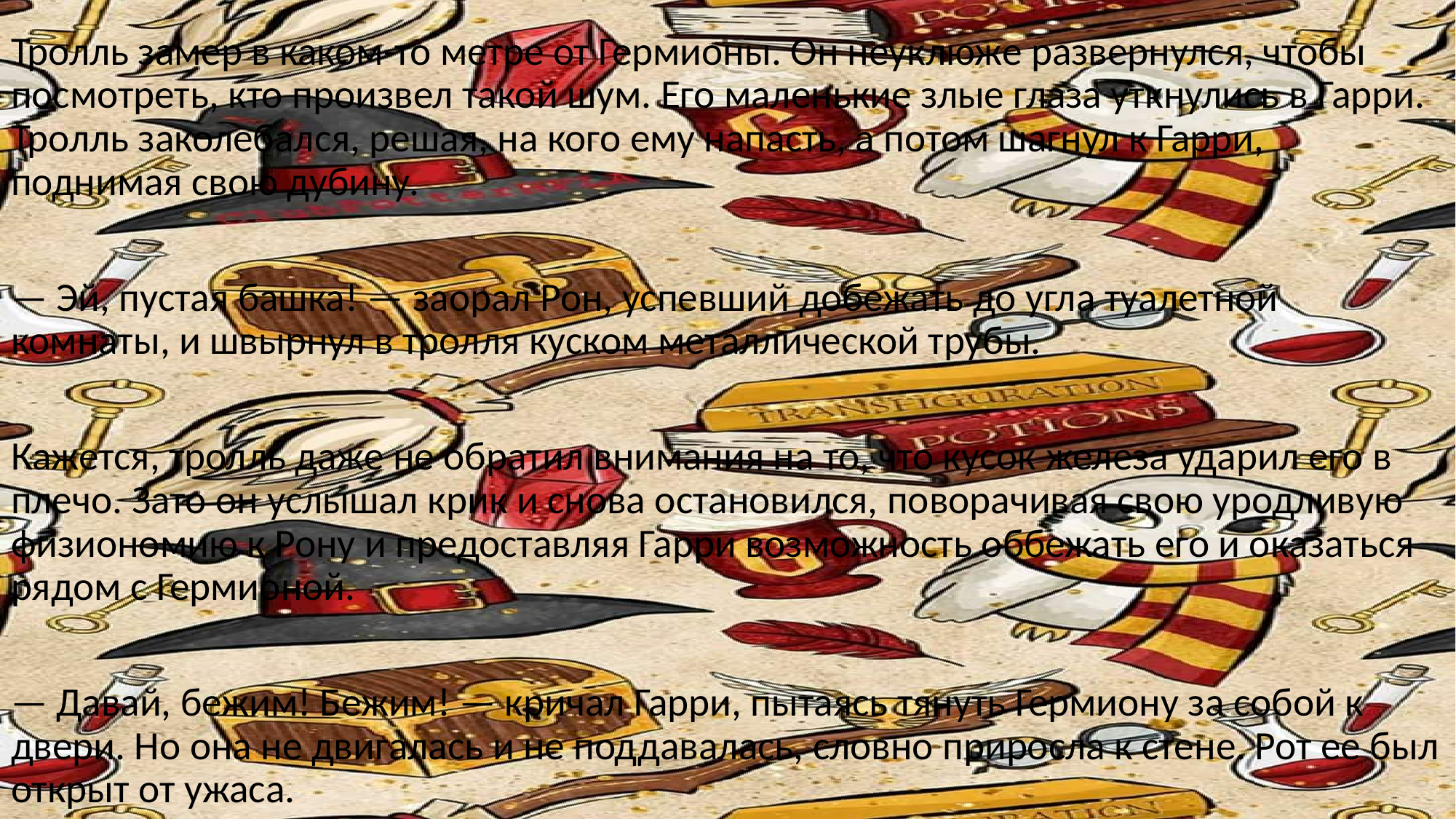

Тролль замер в каком-то метре от Гермионы. Он неуклюже развернулся, чтобы посмотреть, кто произвел такой шум. Его маленькие злые глаза уткнулись в Гарри. Тролль заколебался, решая, на кого ему напасть, а потом шагнул к Гарри, поднимая свою дубину.

— Эй, пустая башка! — заорал Рон, успевший добежать до угла туалетной комнаты, и швырнул в тролля куском металлической трубы.

Кажется, тролль даже не обратил внимания на то, что кусок железа ударил его в плечо. Зато он услышал крик и снова остановился, поворачивая свою уродливую физиономию к Рону и предоставляя Гарри возможность оббежать его и оказаться рядом с Гермионой.

— Давай, бежим! Бежим! — кричал Гарри, пытаясь тянуть Гермиону за собой к двери. Но она не двигалась и не поддавалась, словно приросла к стене. Рот ее был открыт от ужаса.